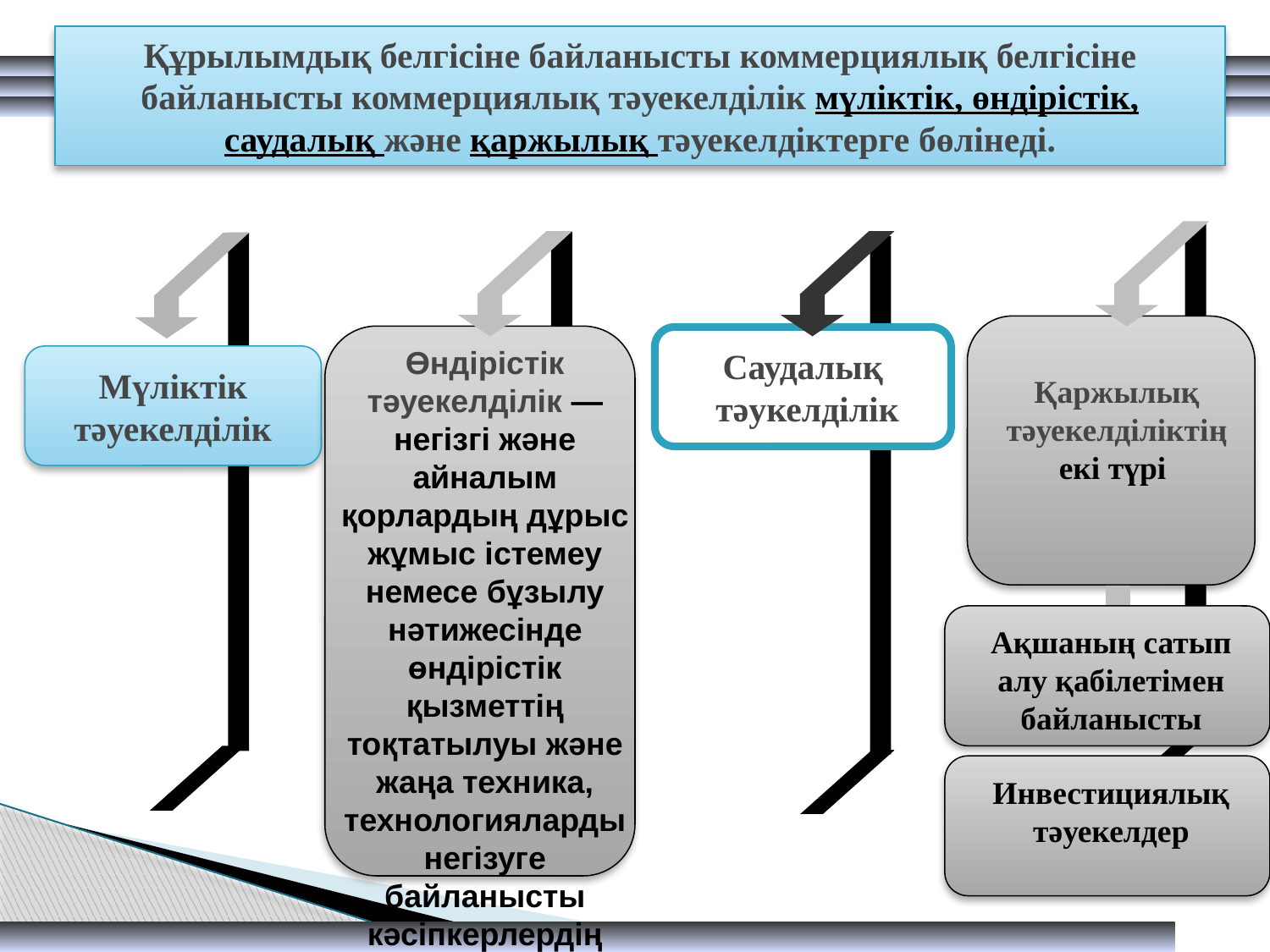

Құрылымдық белгісіне байланысты коммерциялық белгісіне байланысты коммерциялық тәуекелділік мүліктік, өндірістік, саудалық және қаржылық тәуекелдіктерге бөлінеді.

Саудалық
 тәукелділік

Өндірістік тәуекелділік ― негізгі және айналым қорлардың дұрыс жұмыс істемеу немесе бұзылу нәтижесінде өндірістік қызметтің тоқтатылуы және жаңа техника, технологияларды негізуге байланысты кәсіпкерлердің зиян шегуі.

Мүліктік
 тәуекелділік

Қаржылық тәуекелділіктің екі түрі

Ақшаның сатып алу қабілетімен байланысты

Инвестициялық тәуекелдер